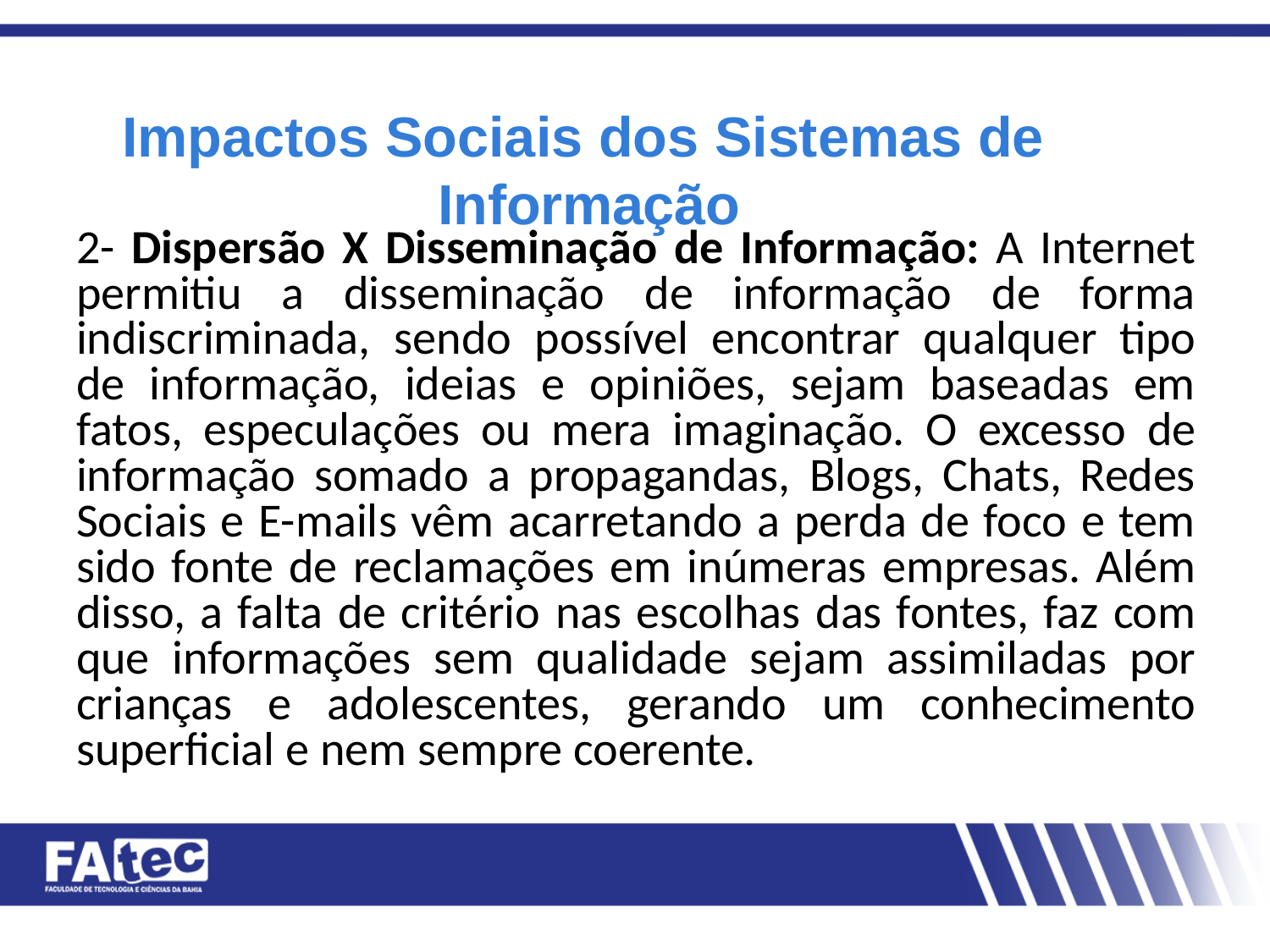

# Impactos Sociais dos Sistemas de Informação
2- Dispersão X Disseminação de Informação: A Internet permitiu  a  disseminação  de  informação  de  forma indiscriminada, sendo possível encontrar qualquer tipo de  informação,  ideias  e  opiniões,  sejam  baseadas  em fatos, especulações ou mera imaginação. O excesso de informação somado a propagandas, Blogs, Chats, Redes Sociais e E-mails vêm acarretando a perda de foco e tem sido fonte de reclamações em inúmeras empresas. Além disso, a falta de critério nas escolhas das fontes, faz com que informações sem qualidade sejam assimiladas por crianças  e  adolescentes,  gerando  um  conhecimento superficial e nem sempre coerente.